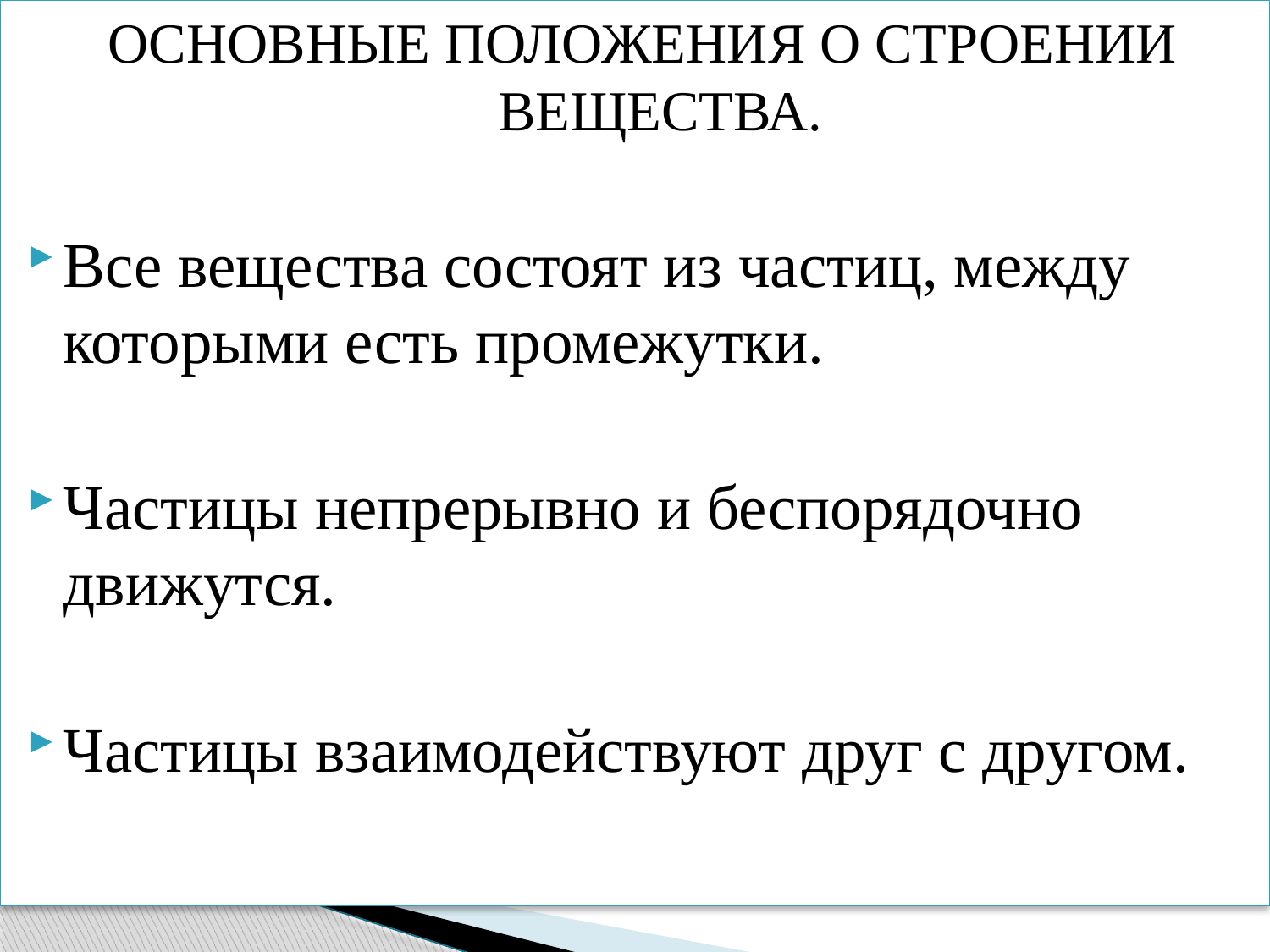

ОСНОВНЫЕ ПОЛОЖЕНИЯ О СТРОЕНИИ ВЕЩЕСТВА.

Все вещества состоят из частиц, между которыми есть промежутки.

Частицы непрерывно и беспорядочно движутся.

Частицы взаимодействуют друг с другом.